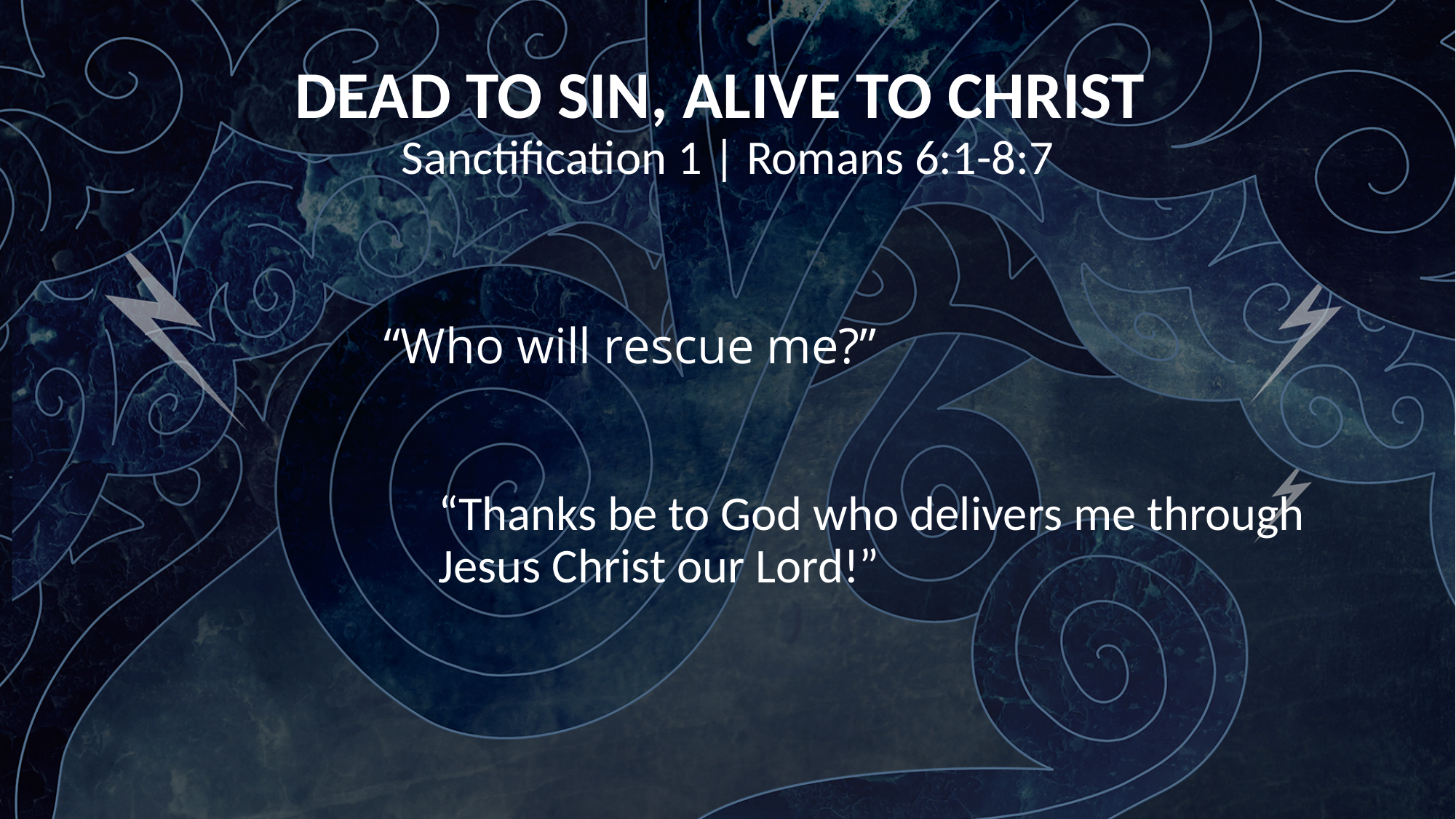

DEAD TO SIN, ALIVE TO CHRIST
Sanctification 1 | Romans 6:1-8:7

		“Who will rescue me?”

“Thanks be to God who delivers me through Jesus Christ our Lord!”